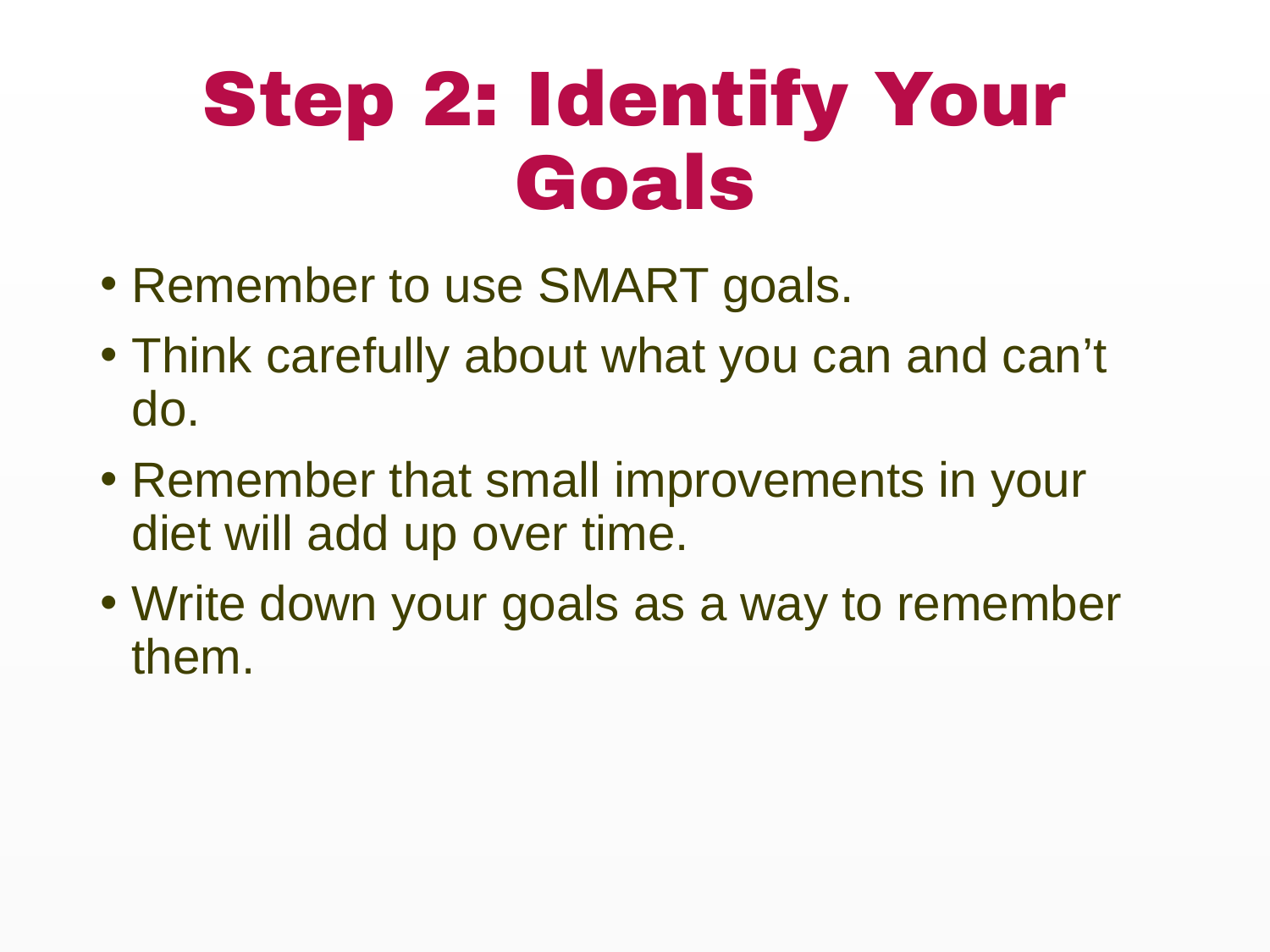

# Step 2: Identify Your Goals
Remember to use SMART goals.
Think carefully about what you can and can’t do.
Remember that small improvements in your diet will add up over time.
Write down your goals as a way to remember them.